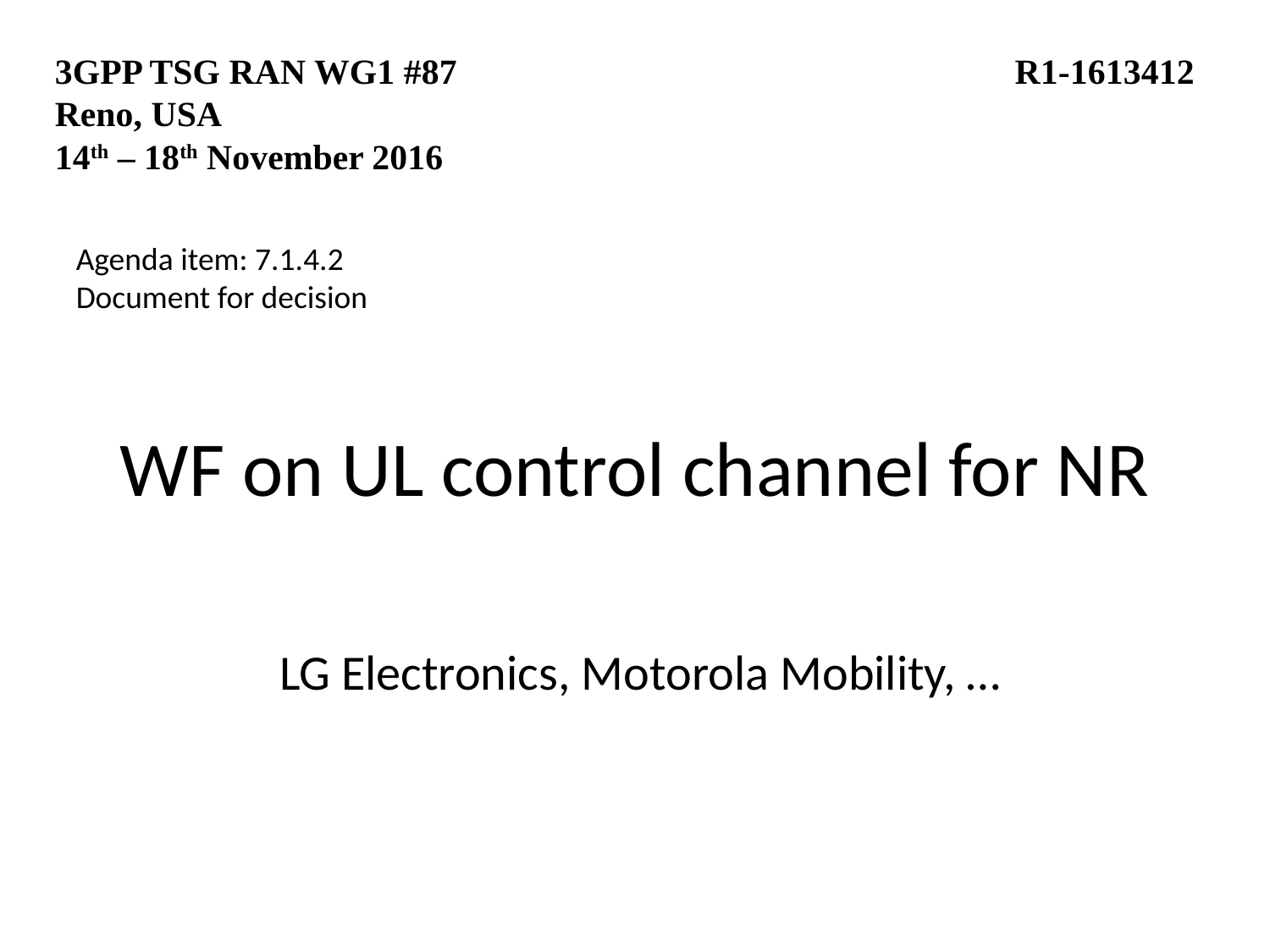

3GPP TSG RAN WG1 #87				        R1-1613412 Reno, USA
14th – 18th November 2016
Agenda item: 7.1.4.2
Document for decision
# WF on UL control channel for NR
LG Electronics, Motorola Mobility, …